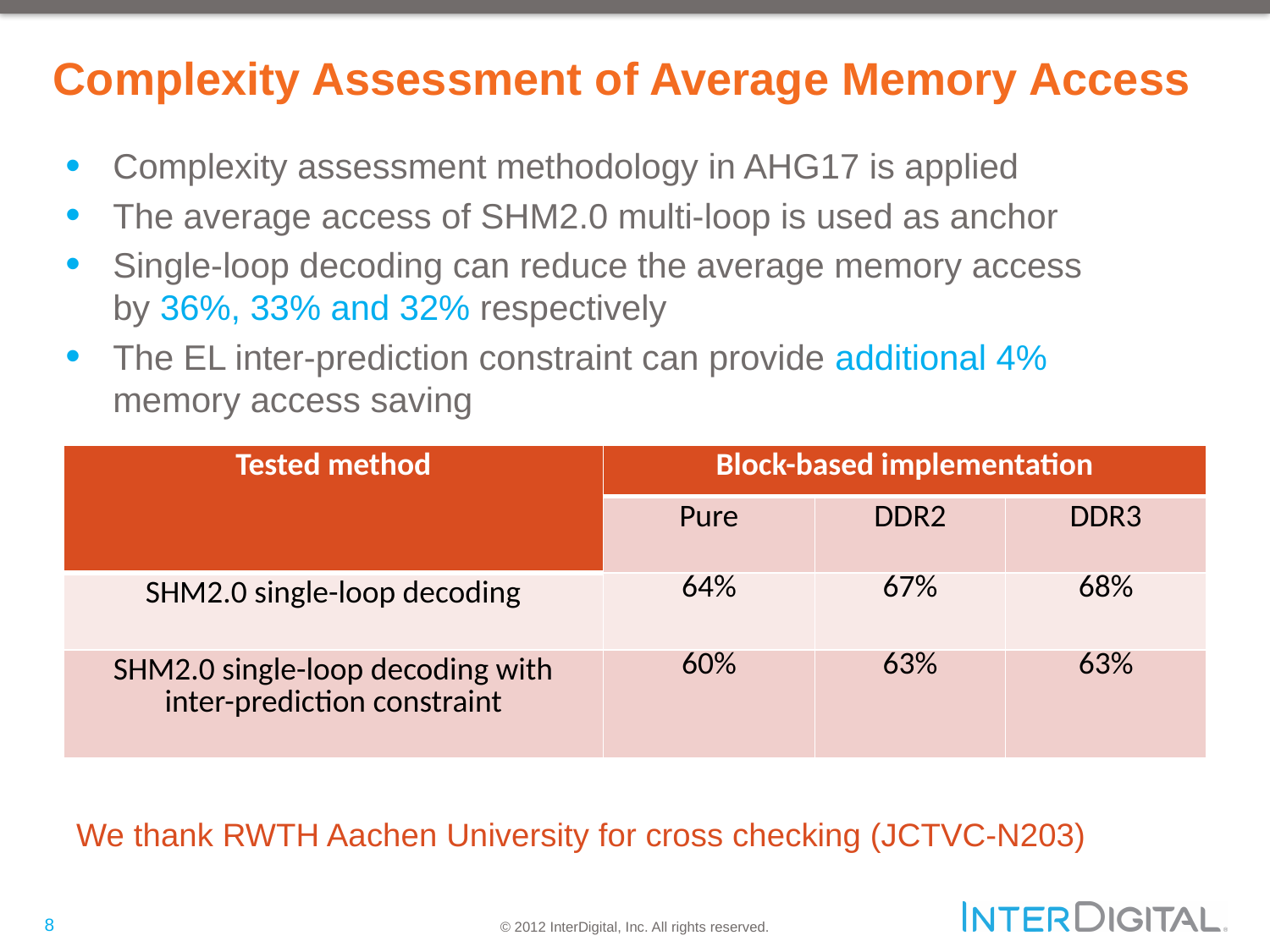

# Complexity Assessment of Average Memory Access
Complexity assessment methodology in AHG17 is applied
The average access of SHM2.0 multi-loop is used as anchor
Single-loop decoding can reduce the average memory access by 36%, 33% and 32% respectively
The EL inter-prediction constraint can provide additional 4% memory access saving
| Tested method | Block-based implementation |  |  |
| --- | --- | --- | --- |
|  | Pure | DDR2 | DDR3 |
| SHM2.0 single-loop decoding | 64% | 67% | 68% |
| SHM2.0 single-loop decoding with inter-prediction constraint | 60% | 63% | 63% |
We thank RWTH Aachen University for cross checking (JCTVC-N203)